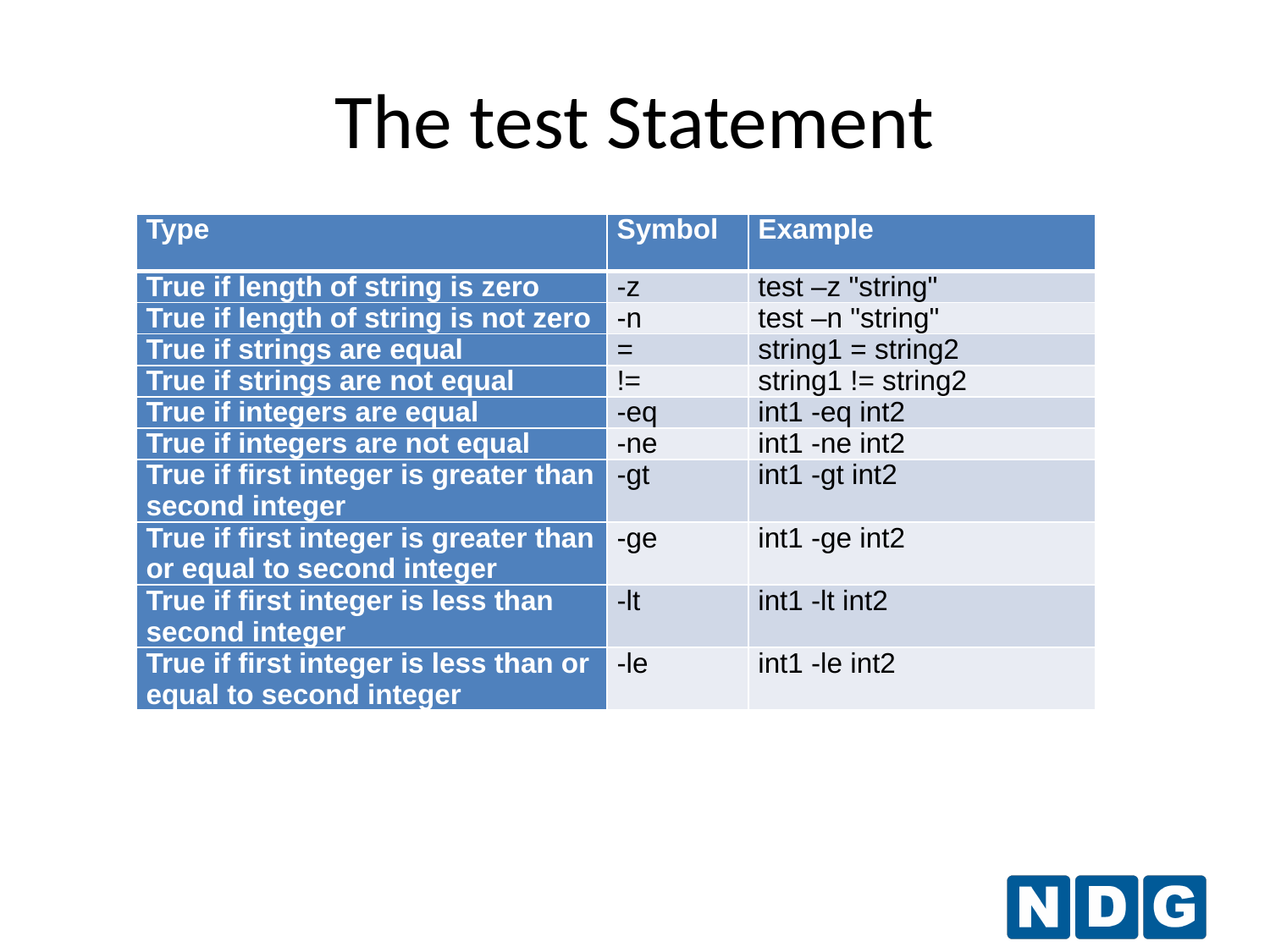

The test Statement

| Type | Symbol | Example |
| --- | --- | --- |
| True if length of string is zero | -z | test –z "string" |
| True if length of string is not zero | -n | test –n "string" |
| True if strings are equal | = | string1 = string2 |
| True if strings are not equal | != | string1 != string2 |
| True if integers are equal | -eq | int1 -eq int2 |
| True if integers are not equal | -ne | int1 -ne int2 |
| True if first integer is greater than second integer | -gt | int1 -gt int2 |
| True if first integer is greater than or equal to second integer | -ge | int1 -ge int2 |
| True if first integer is less than second integer | -lt | int1 -lt int2 |
| True if first integer is less than or equal to second integer | -le | int1 -le int2 |